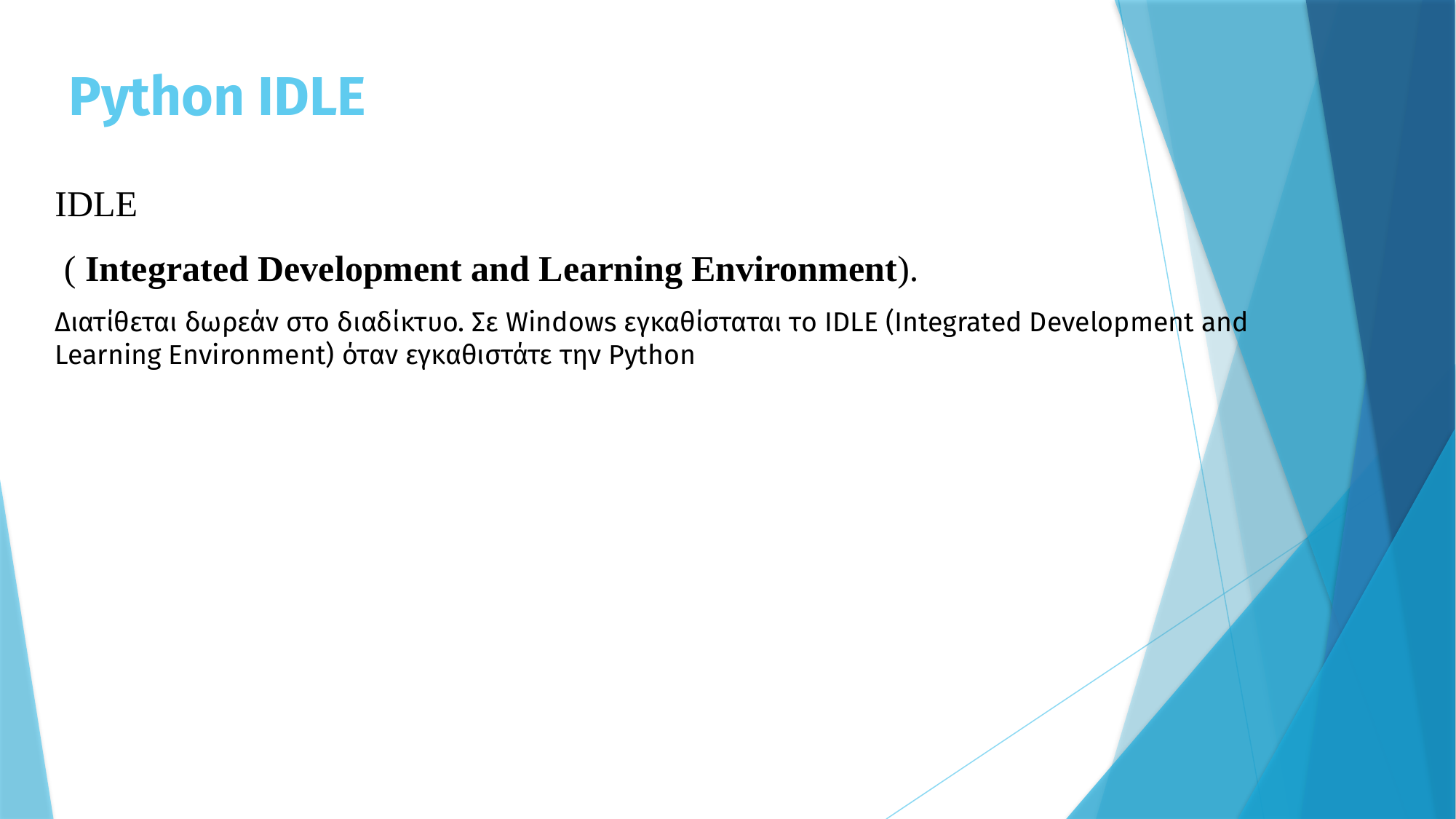

# Python IDLE
IDLE
 ( Integrated Development and Learning Environment).
Διατίθεται δωρεάν στο διαδίκτυο. Σε Windows εγκαθίσταται το IDLE (Integrated Development and Learning Environment) όταν εγκαθιστάτε την Python